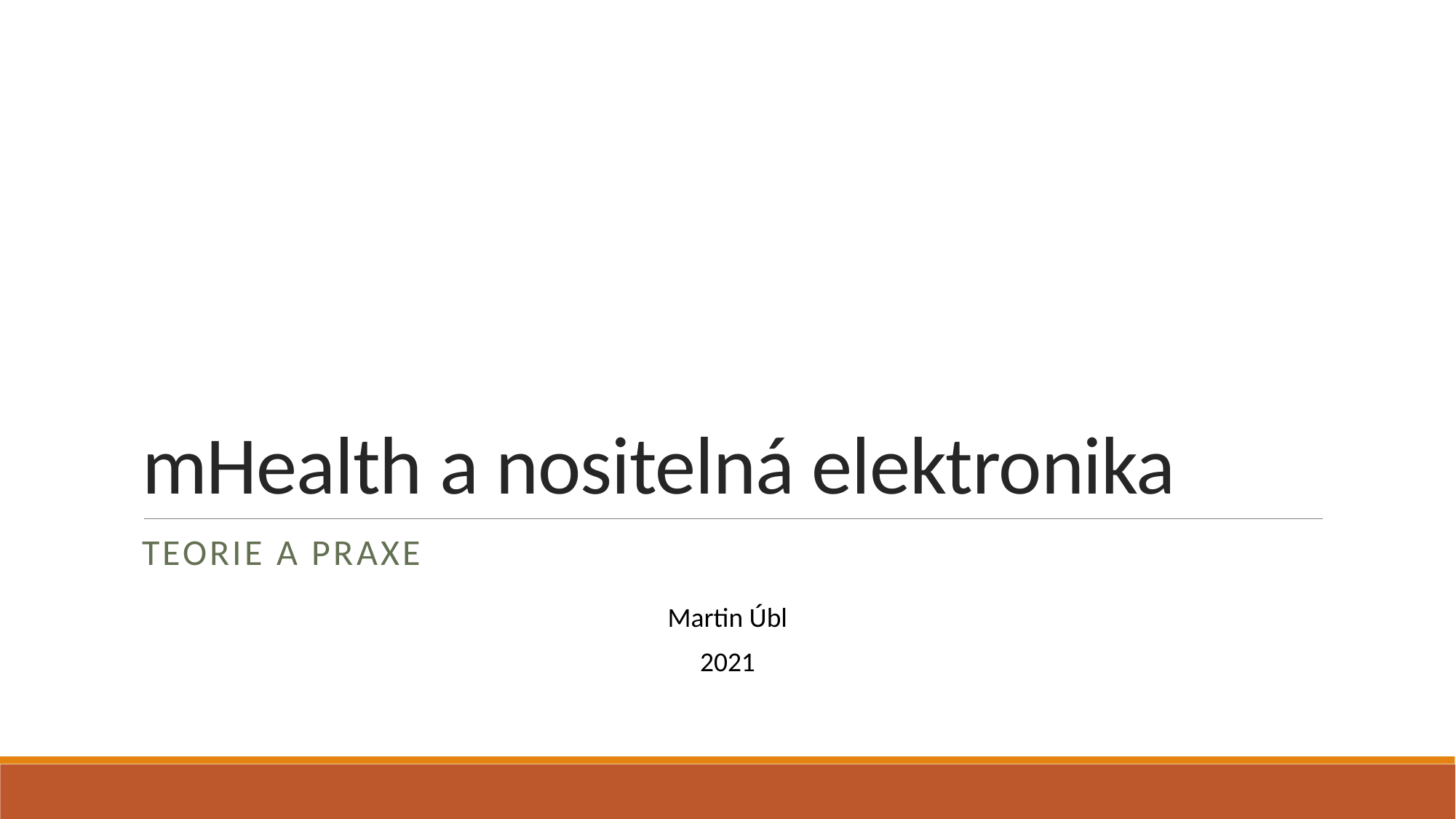

# mHealth a nositelná elektronika
Teorie a praxe
Martin Úbl
2021